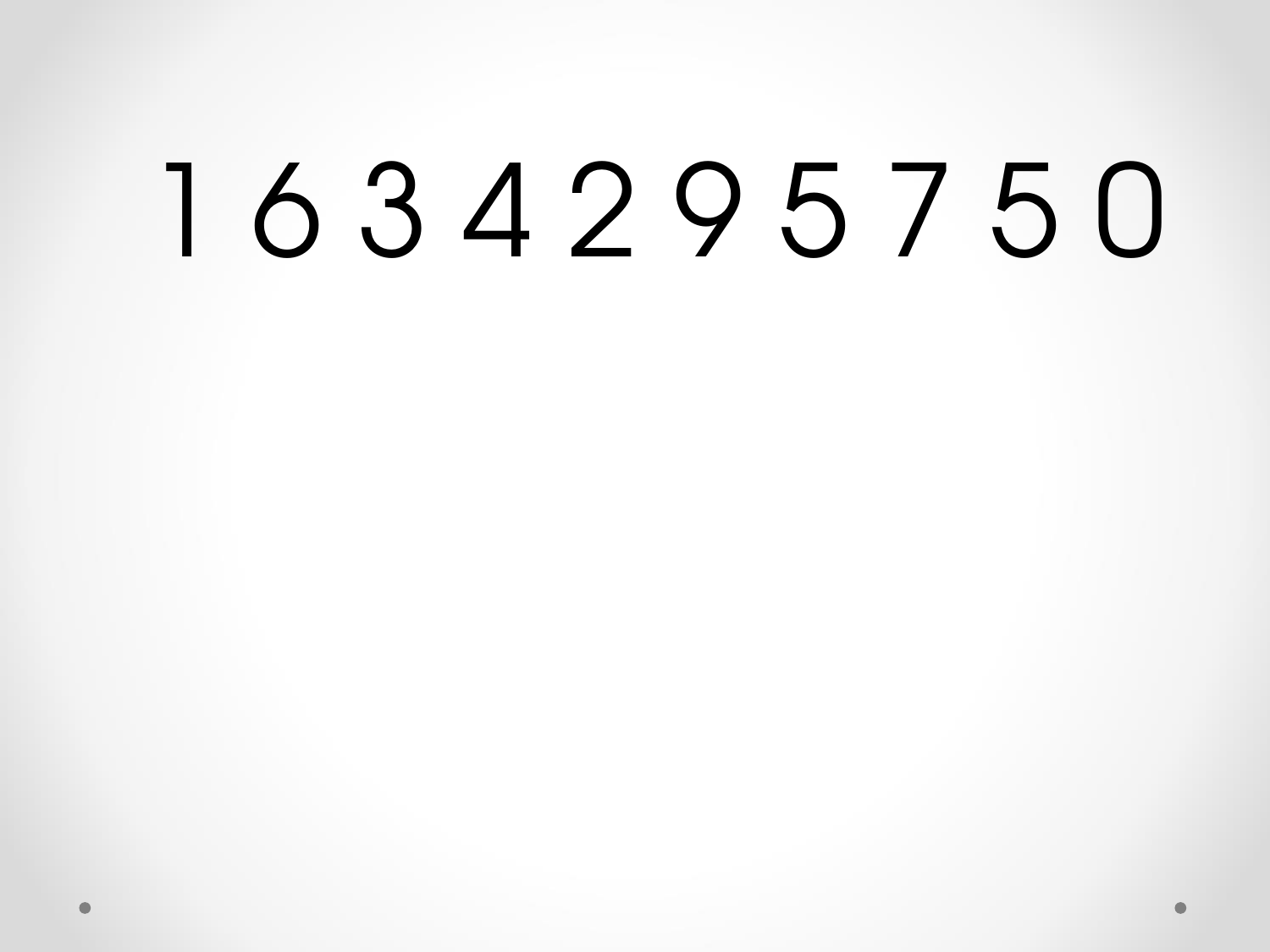

1 6 3 4 2 9 5 7 5 0